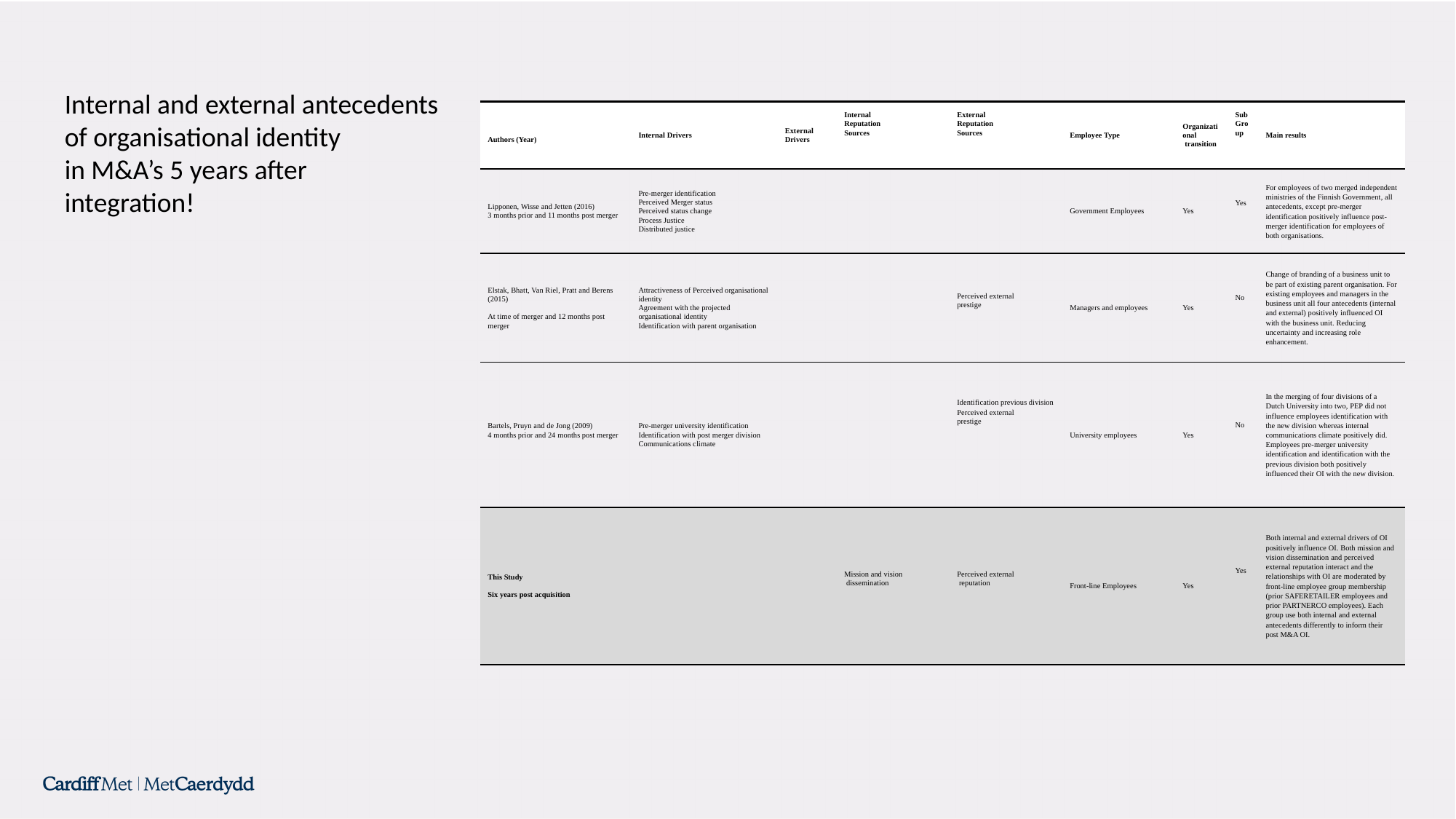

Internal and external antecedents
of organisational identity
in M&A’s 5 years after
integration!
| Authors (Year) | Internal Drivers | External Drivers | Internal Reputation Sources | External Reputation Sources | Employee Type | Organizational transition | Sub Group | Main results |
| --- | --- | --- | --- | --- | --- | --- | --- | --- |
| Lipponen, Wisse and Jetten (2016) 3 months prior and 11 months post merger | Pre-merger identification Perceived Merger status Perceived status change Process Justice Distributed justice |  |  |  | Government Employees | Yes | Yes | For employees of two merged independent ministries of the Finnish Government, all antecedents, except pre-merger identification positively influence post-merger identification for employees of both organisations. |
| Elstak, Bhatt, Van Riel, Pratt and Berens (2015)   At time of merger and 12 months post merger | Attractiveness of Perceived organisational identity Agreement with the projected organisational identity Identification with parent organisation |  |  | Perceived external prestige | Managers and employees | Yes | No | Change of branding of a business unit to be part of existing parent organisation. For existing employees and managers in the business unit all four antecedents (internal and external) positively influenced OI with the business unit. Reducing uncertainty and increasing role enhancement. |
| Bartels, Pruyn and de Jong (2009) 4 months prior and 24 months post merger | Pre-merger university identification Identification with post merger division Communications climate |  |  | Identification previous division Perceived external prestige | University employees | Yes | No | In the merging of four divisions of a Dutch University into two, PEP did not influence employees identification with the new division whereas internal communications climate positively did. Employees pre-merger university identification and identification with the previous division both positively influenced their OI with the new division. |
| This Study   Six years post acquisition |  |  | Mission and vision dissemination | Perceived external reputation | Front-line Employees | Yes | Yes | Both internal and external drivers of OI positively influence OI. Both mission and vision dissemination and perceived external reputation interact and the relationships with OI are moderated by front-line employee group membership (prior SAFERETAILER employees and prior PARTNERCO employees). Each group use both internal and external antecedents differently to inform their post M&A OI. |